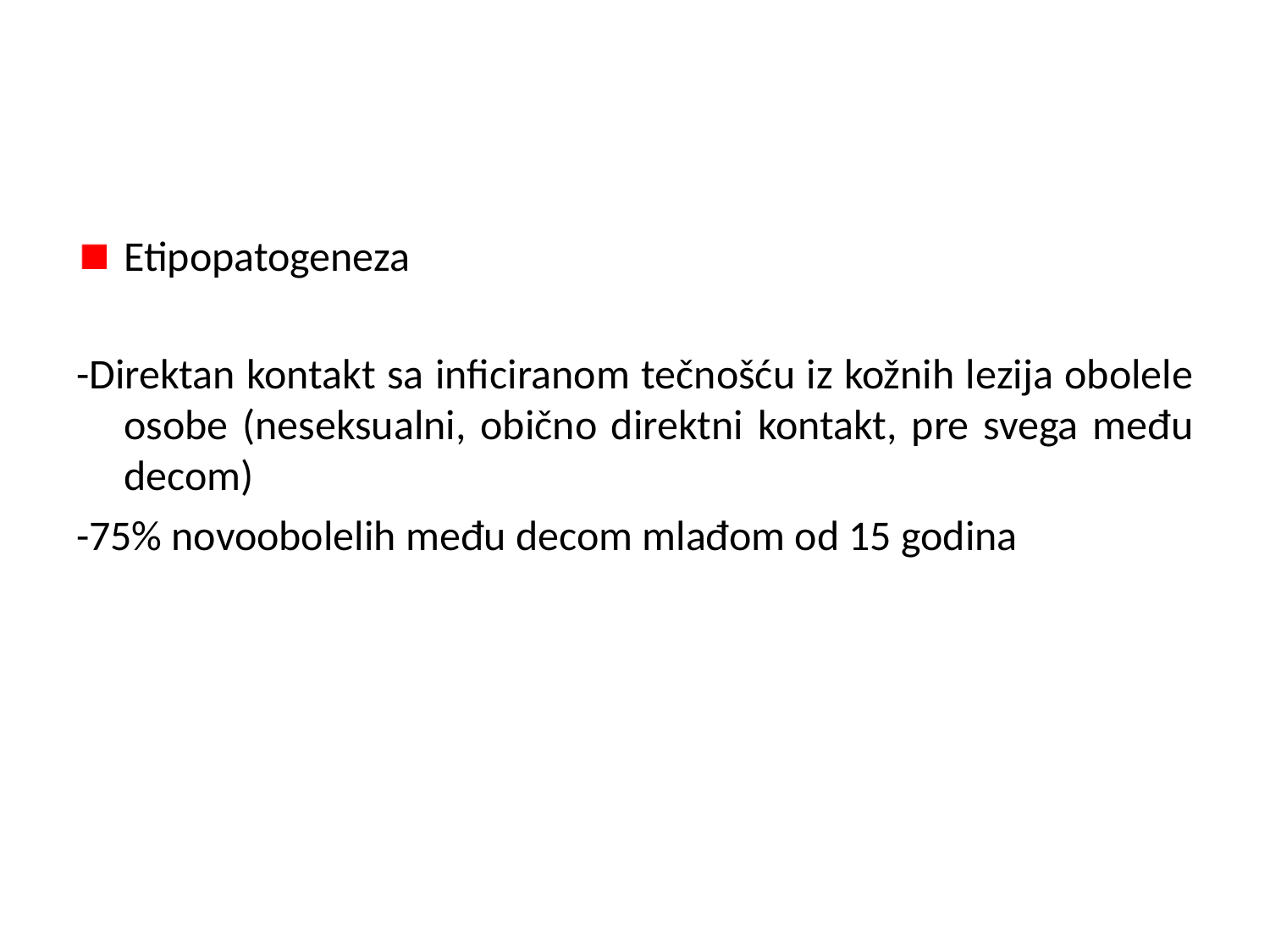

Etipopatogeneza

-Direktan kontakt sa inficiranom tečnošću iz kožnih lezija obolele osobe (neseksualni, obično direktni kontakt, pre svega među decom)
-75% novoobolelih među decom mlađom od 15 godina